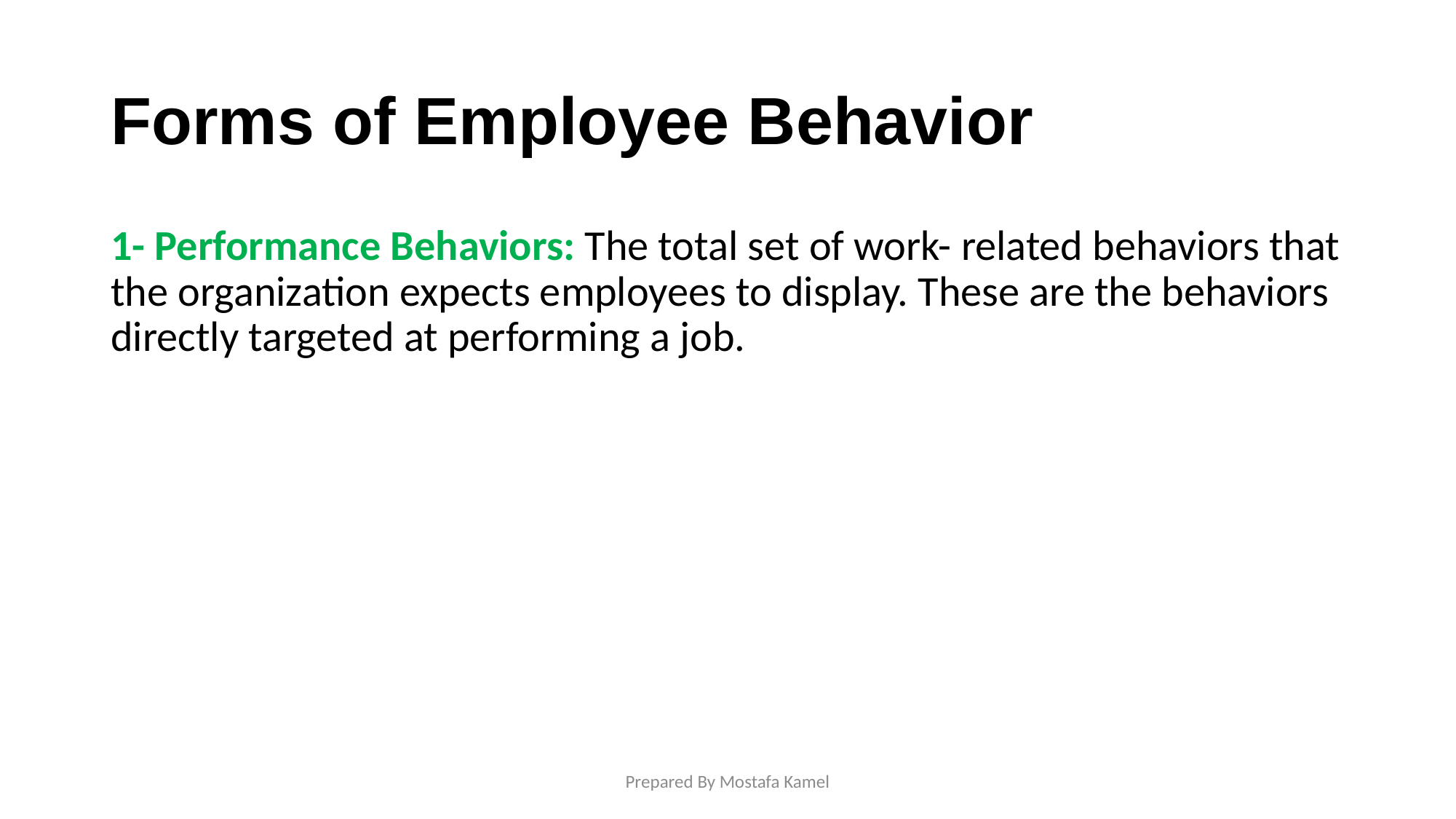

# Forms of Employee Behavior
1- Performance Behaviors: The total set of work- related behaviors that the organization expects employees to display. These are the behaviors directly targeted at performing a job.
Prepared By Mostafa Kamel